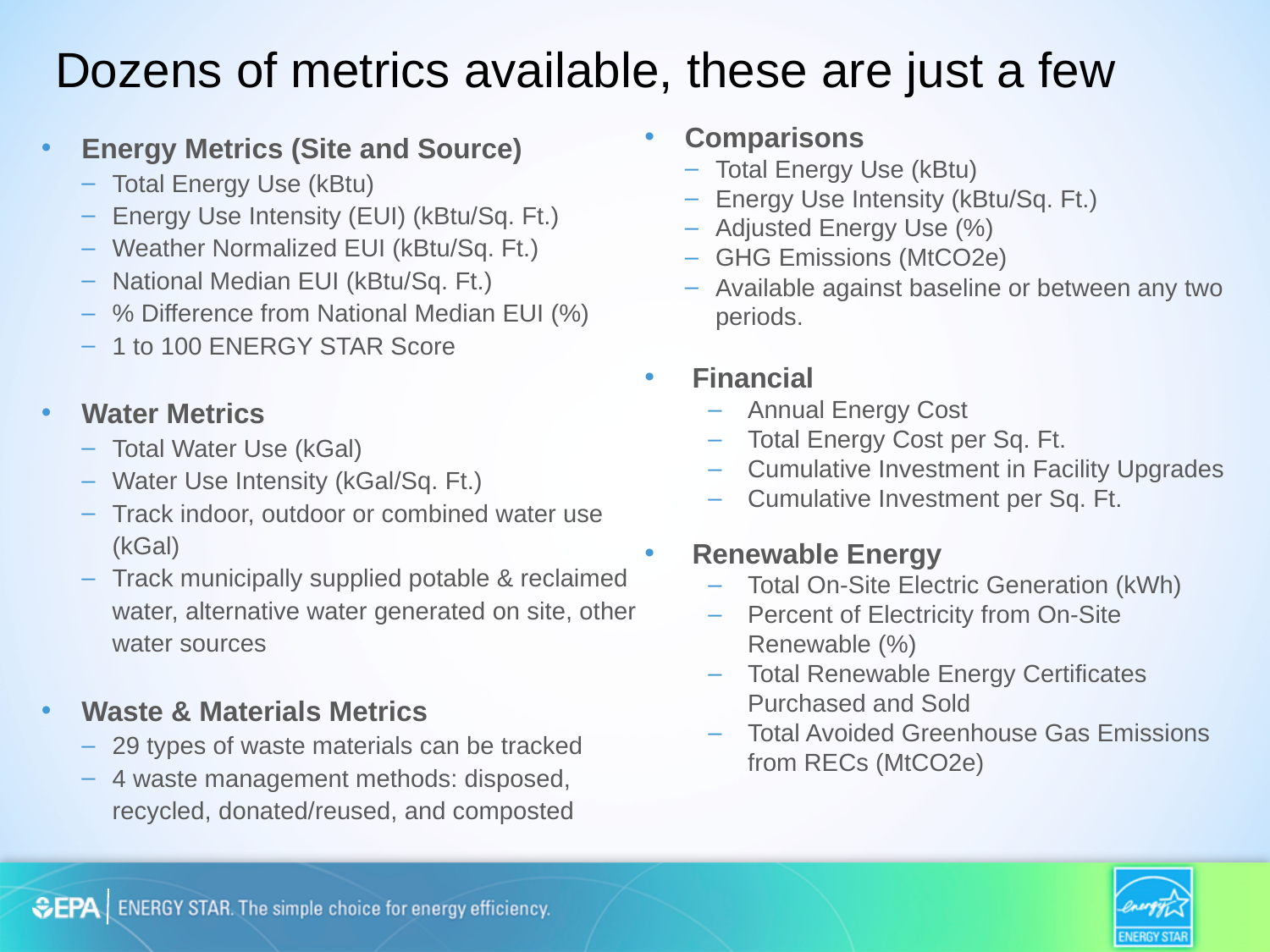

# Dozens of metrics available, these are just a few

Energy Metrics (Site and Source)
Total Energy Use (kBtu)
Energy Use Intensity (EUI) (kBtu/Sq. Ft.)
Weather Normalized EUI (kBtu/Sq. Ft.)
National Median EUI (kBtu/Sq. Ft.)
% Difference from National Median EUI (%)
1 to 100 ENERGY STAR Score

Water Metrics
Total Water Use (kGal)
Water Use Intensity (kGal/Sq. Ft.)
Track indoor, outdoor or combined water use (kGal)
Track municipally supplied potable & reclaimed water, alternative water generated on site, other water sources

Waste & Materials Metrics
29 types of waste materials can be tracked
4 waste management methods: disposed, recycled, donated/reused, and composted

Comparisons
Total Energy Use (kBtu)
Energy Use Intensity (kBtu/Sq. Ft.)
Adjusted Energy Use (%)
GHG Emissions (MtCO2e)
Available against baseline or between any two periods.

Financial
Annual Energy Cost
Total Energy Cost per Sq. Ft.
Cumulative Investment in Facility Upgrades
Cumulative Investment per Sq. Ft.

Renewable Energy
Total On-Site Electric Generation (kWh)
Percent of Electricity from On-Site Renewable (%)
Total Renewable Energy Certificates Purchased and Sold
Total Avoided Greenhouse Gas Emissions from RECs (MtCO2e)